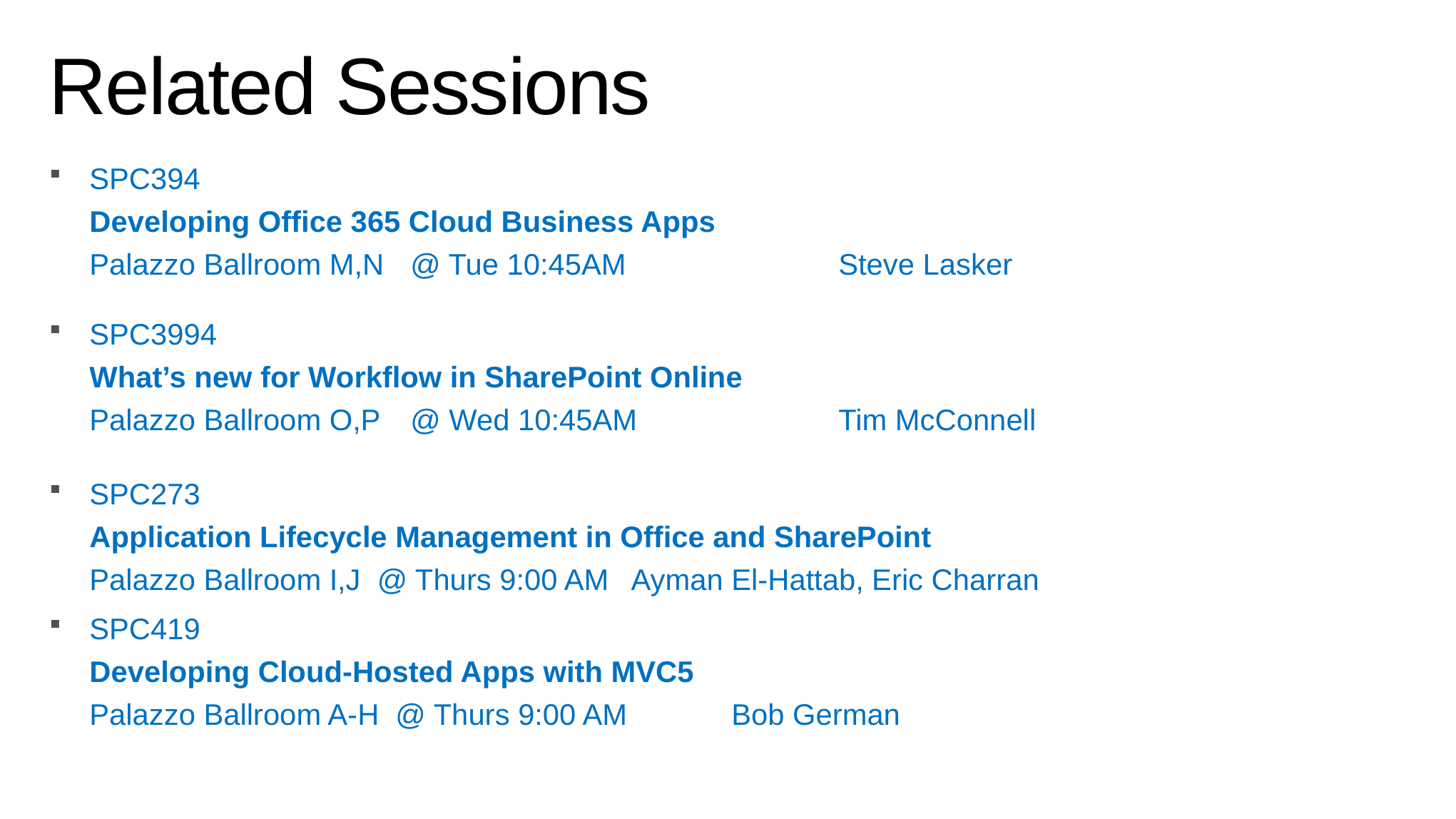

# Related Sessions
SPC394
Developing Office 365 Cloud Business Apps
Palazzo Ballroom M,N 	@ Tue 10:45AM		Steve Lasker
SPC3994
What’s new for Workflow in SharePoint Online
Palazzo Ballroom O,P 	@ Wed 10:45AM		Tim McConnell
SPC273
Application Lifecycle Management in Office and SharePoint
Palazzo Ballroom I,J  @ Thurs 9:00 AM	 Ayman El-Hattab, Eric Charran
SPC419
Developing Cloud-Hosted Apps with MVC5
Palazzo Ballroom A-H  @ Thurs 9:00 AM	Bob German